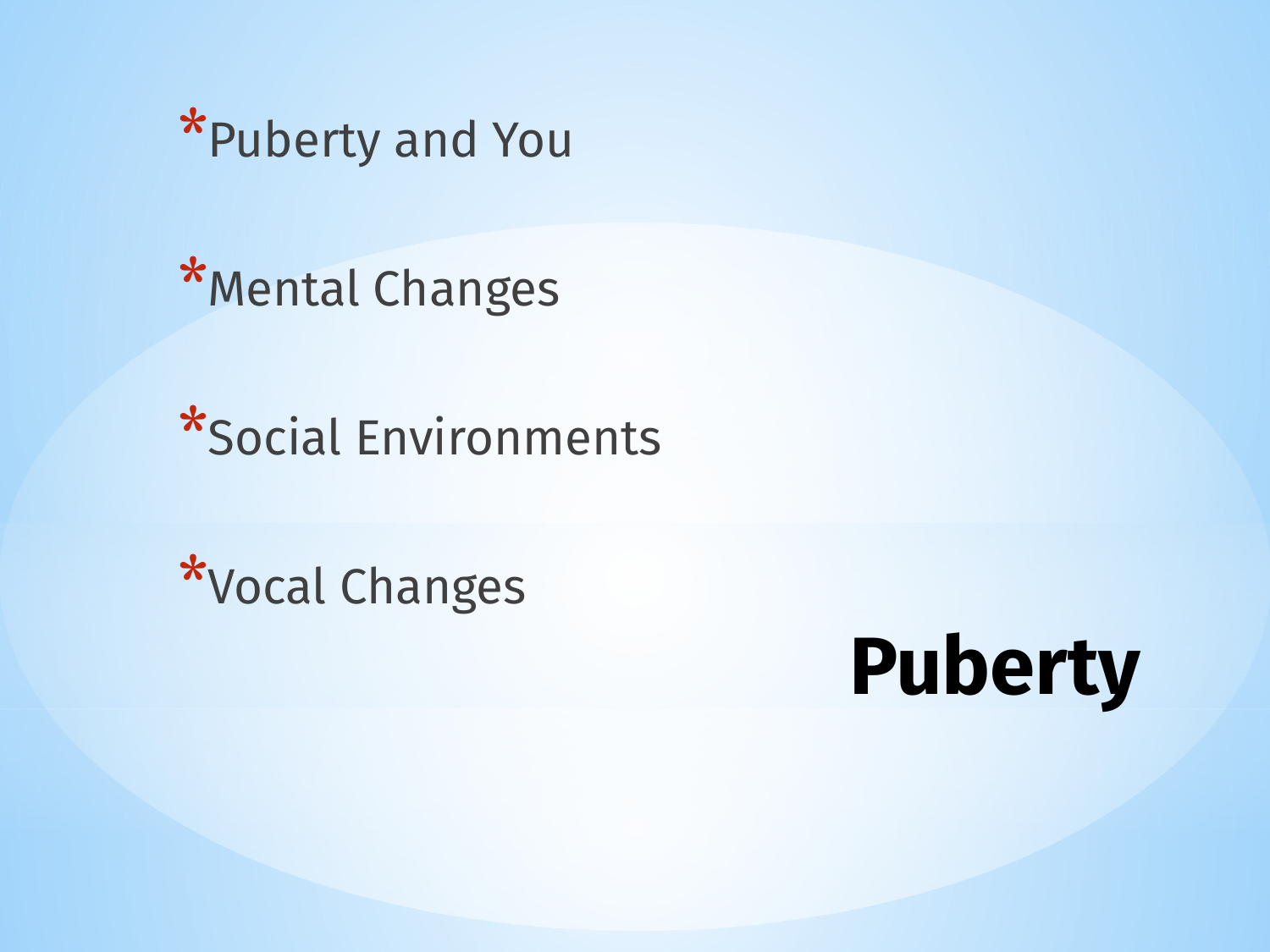

Puberty and You

Mental Changes

Social Environments

Vocal Changes
# Puberty